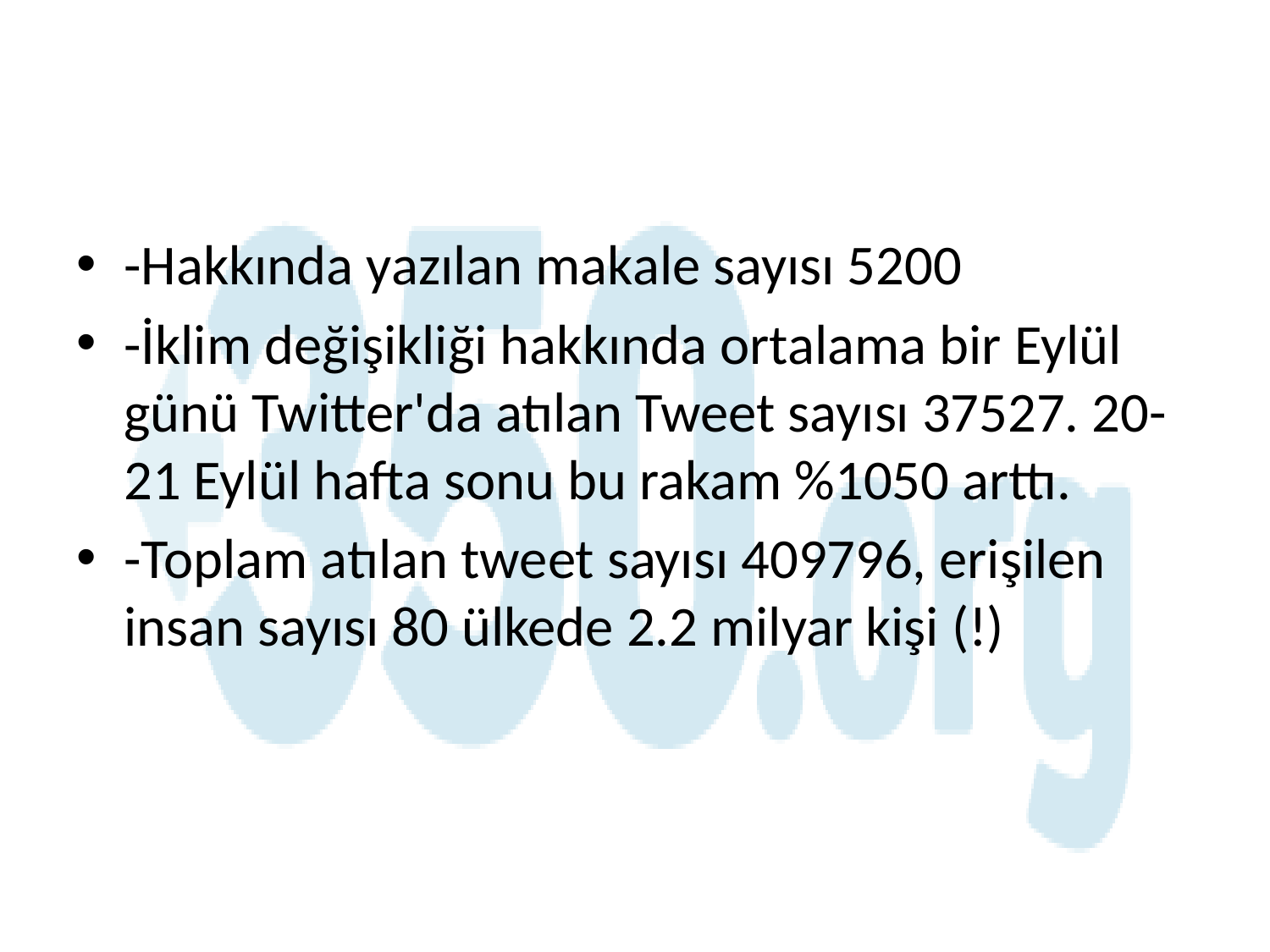

#
-Hakkında yazılan makale sayısı 5200
-İklim değişikliği hakkında ortalama bir Eylül günü Twitter'da atılan Tweet sayısı 37527. 20-21 Eylül hafta sonu bu rakam %1050 arttı.
-Toplam atılan tweet sayısı 409796, erişilen insan sayısı 80 ülkede 2.2 milyar kişi (!)